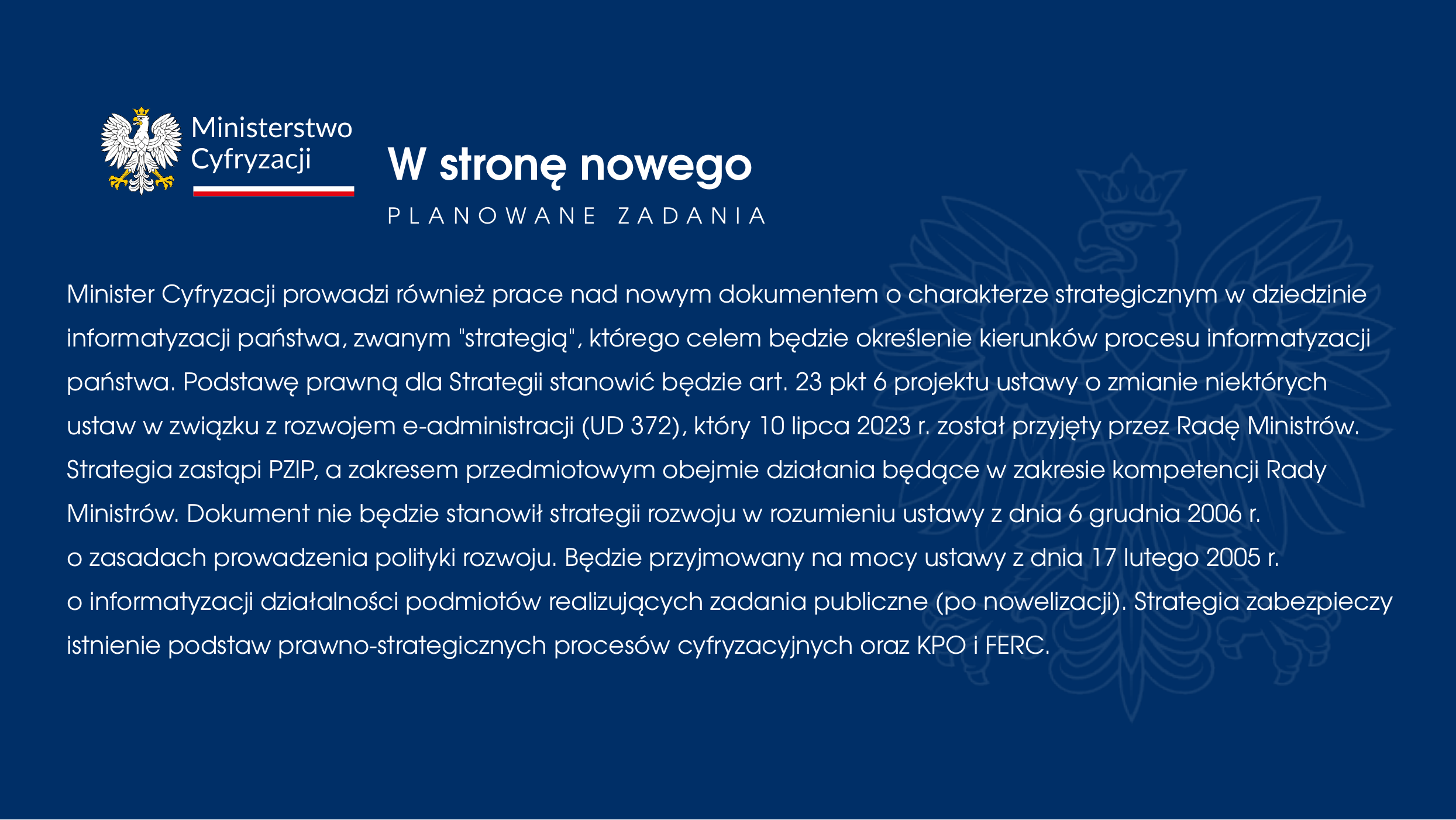

# W stronę nowego PLANOWANE ZADANIA
Minister Cyfryzacji prowadzi również prace nad nowym dokumentem o charakterze strategicznym w dziedzinie informatyzacji państwa, zwanym "strategią", którego celem będzie określenie kierunków procesu informatyzacji państwa. Podstawę prawną dla Strategii stanowić będzie art. 23 pkt 6 projektu ustawy o zmianie niektórych ustaw w związku z rozwojem e-administracji (UD 372), który 10 lipca 2023 r. został przyjęty przez Radę Ministrów.
Strategia zastąpi PZIP, a zakresem przedmiotowym obejmie działania będące w zakresie kompetencji Rady Ministrów. Dokument nie będzie stanowił strategii rozwoju w rozumieniu ustawy z dnia 6 grudnia 2006 r.
o zasadach prowadzenia polityki rozwoju. Będzie przyjmowany na mocy ustawy z dnia 17 lutego 2005 r.
o informatyzacji działalności podmiotów realizujących zadania publiczne (po nowelizacji). Strategia zabezpieczy istnienie podstaw prawno-strategicznych procesów cyfryzacyjnych oraz KPO i FERC.